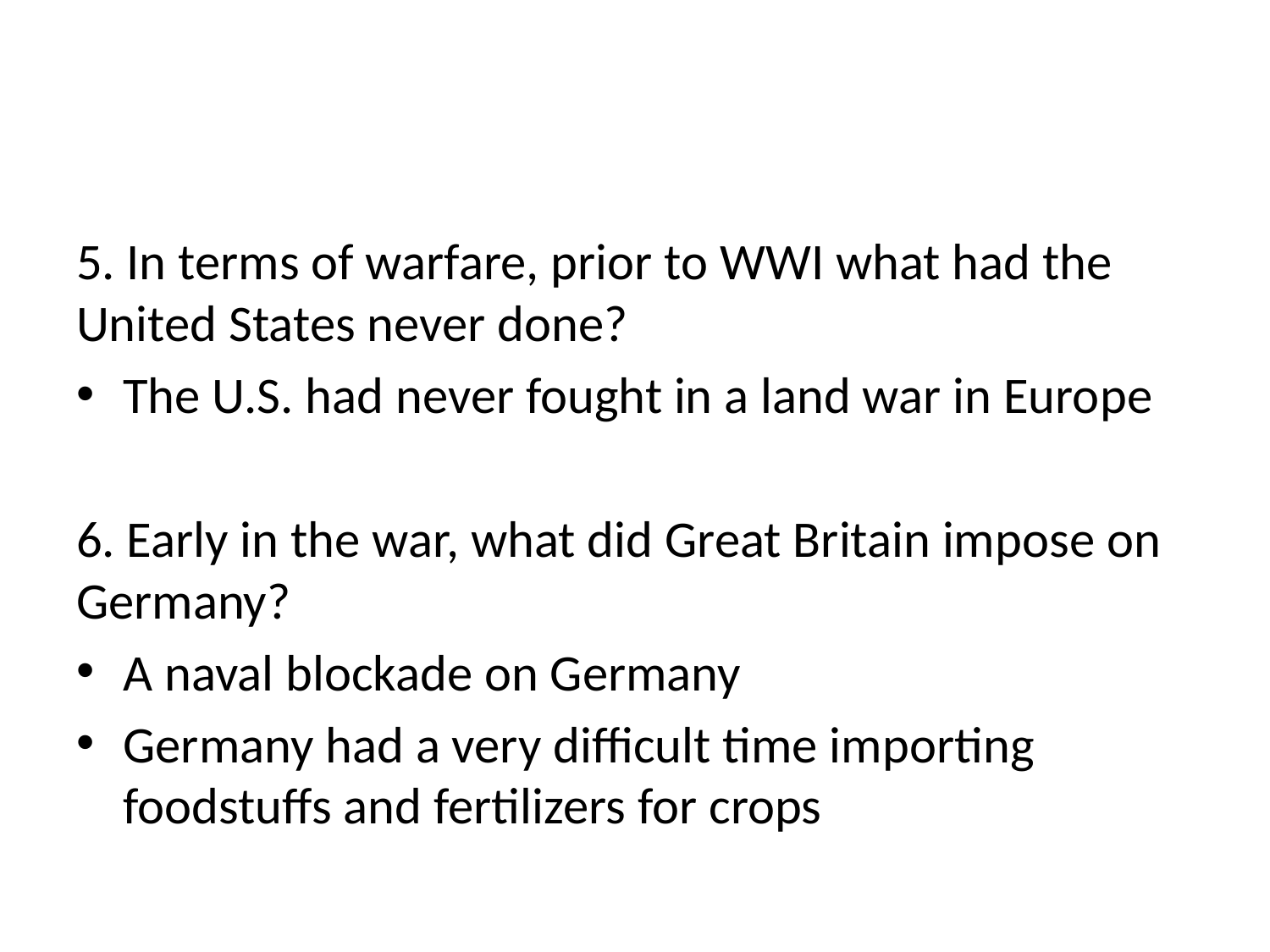

#
5. In terms of warfare, prior to WWI what had the United States never done?
The U.S. had never fought in a land war in Europe

6. Early in the war, what did Great Britain impose on Germany?
A naval blockade on Germany
Germany had a very difficult time importing foodstuffs and fertilizers for crops